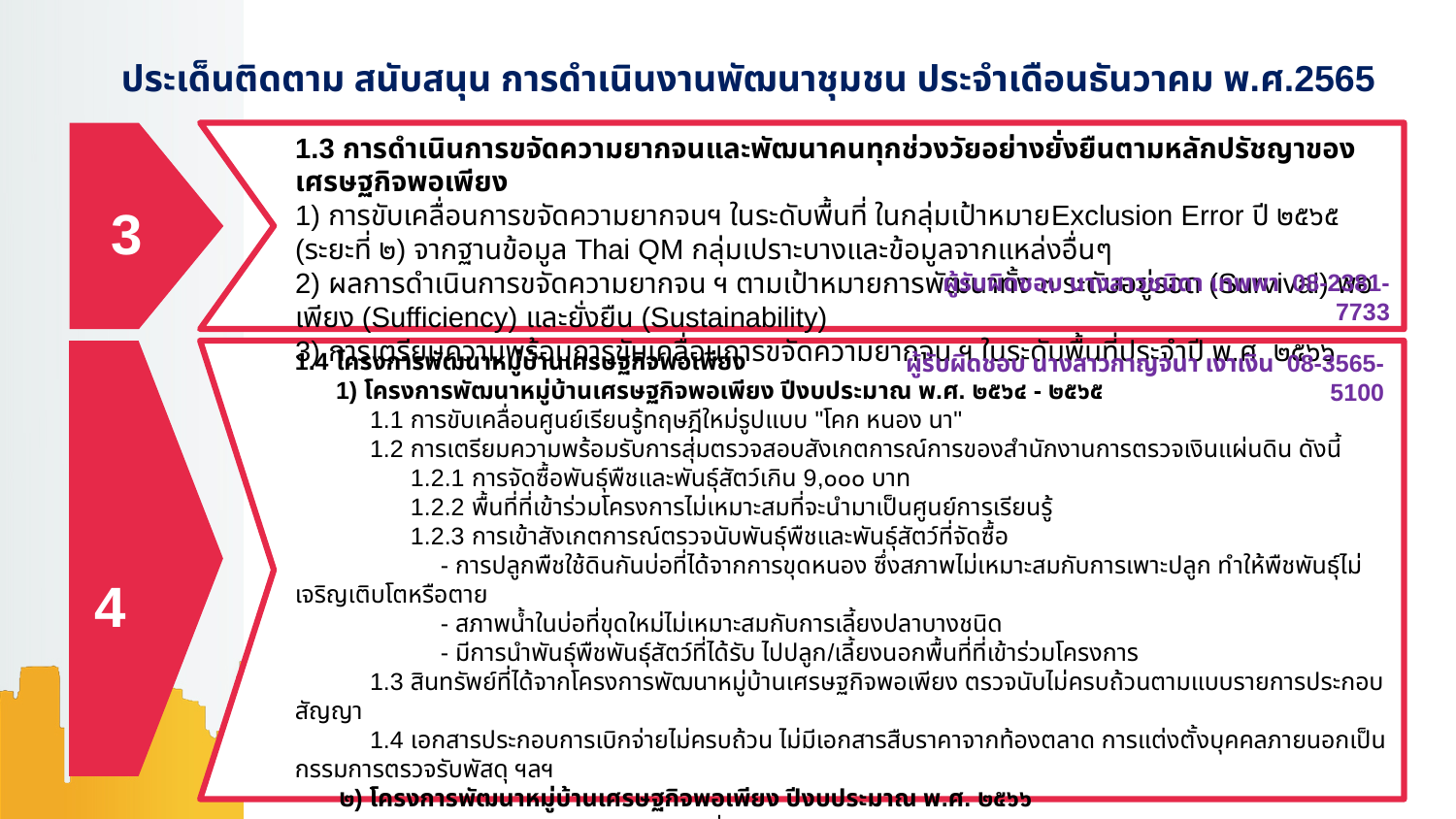

# ประเด็นติดตาม สนับสนุน การดำเนินงานพัฒนาชุมชน ประจำเดือนธันวาคม พ.ศ.2565

1.3 การดำเนินการขจัดความยากจนและพัฒนาคนทุกช่วงวัยอย่างยั่งยืนตามหลักปรัชญาของเศรษฐกิจพอเพียง
1) การขับเคลื่อนการขจัดความยากจนฯ ในระดับพื้นที่ ในกลุ่มเป้าหมายExclusion Error ปี ๒๕๖๕ (ระยะที่ ๒) จากฐานข้อมูล Thai QM กลุ่มเปราะบางและข้อมูลจากแหล่งอื่นๆ
2) ผลการดำเนินการขจัดความยากจน ฯ ตามเป้าหมายการพัฒนาทั้ง ๓ ระดับอยู่รอด (Survival) พอเพียง (Sufficiency) และยั่งยืน (Sustainability)
3) การเตรียมความพร้อมการขับเคลื่อนการขจัดความยากจน ฯ ในระดับพื้นที่ประจำปี พ.ศ. ๒๕๖๖

3
ผู้รับผิดชอบ นางสาวชนิดา เทพพา  08-2381-7733
1.4 โครงการพัฒนาหมู่บ้านเศรษฐกิจพอเพียง
      1) โครงการพัฒนาหมู่บ้านเศรษฐกิจพอเพียง ปีงบประมาณ พ.ศ. ๒๕๖๔ - ๒๕๖๕
           1.1 การขับเคลื่อนศูนย์เรียนรู้ทฤษฎีใหม่รูปแบบ "โคก หนอง นา"
           1.2 การเตรียมความพร้อมรับการสุ่มตรวจสอบสังเกตการณ์การของสำนักงานการตรวจเงินแผ่นดิน ดังนี้
                 1.2.1 การจัดซื้อพันธุ์พืชและพันธุ์สัตว์เกิน 9,๐๐๐ บาท
                 1.2.2 พื้นที่ที่เข้าร่วมโครงการไม่เหมาะสมที่จะนำมาเป็นศูนย์การเรียนรู้
                 1.2.3 การเข้าสังเกตการณ์ตรวจนับพันธุ์พืชและพันธุ์สัตว์ที่จัดซื้อ
	- การปลูกพืชใช้ดินกันบ่อที่ได้จากการขุดหนอง ซึ่งสภาพไม่เหมาะสมกับการเพาะปลูก ทำให้พืชพันธุ์ไม่เจริญเติบโตหรือตาย
	- สภาพน้ำในบ่อที่ขุดใหม่ไม่เหมาะสมกับการเลี้ยงปลาบางชนิด
	- มีการนำพันธุ์พืชพันธุ์สัตว์ที่ได้รับ ไปปลูก/เลี้ยงนอกพื้นที่ที่เข้าร่วมโครงการ
           1.3 สินทรัพย์ที่ได้จากโครงการพัฒนาหมู่บ้านเศรษฐกิจพอเพียง ตรวจนับไม่ครบถ้วนตามแบบรายการประกอบสัญญา
           1.4 เอกสารประกอบการเบิกจ่ายไม่ครบถ้วน ไม่มีเอกสารสืบราคาจากท้องตลาด การแต่งตั้งบุคคลภายนอกเป็นกรรมการตรวจรับพัสดุ ฯลฯ
       ๒) โครงการพัฒนาหมู่บ้านเศรษฐกิจพอเพียง ปีงบประมาณ พ.ศ. ๒๕๖๖
          1.1 การเตรียมความพร้อมการขับเคลื่อนโครงการตามแผนงานกิจกรรม
          1.2 การเตรียมความพร้อมการพัฒนาศูนย์เรียนรู้เศรษฐกิจพอเพียง (ศูนย์เรียนรู้ทฤษฎีใหม่รูปแบบ “โคก หนอง นา” ระดับหมู่บ้าน)

ผู้รับผิดชอบ นางสาวกาญจนา เงาเงิน  08-3565-5100
4